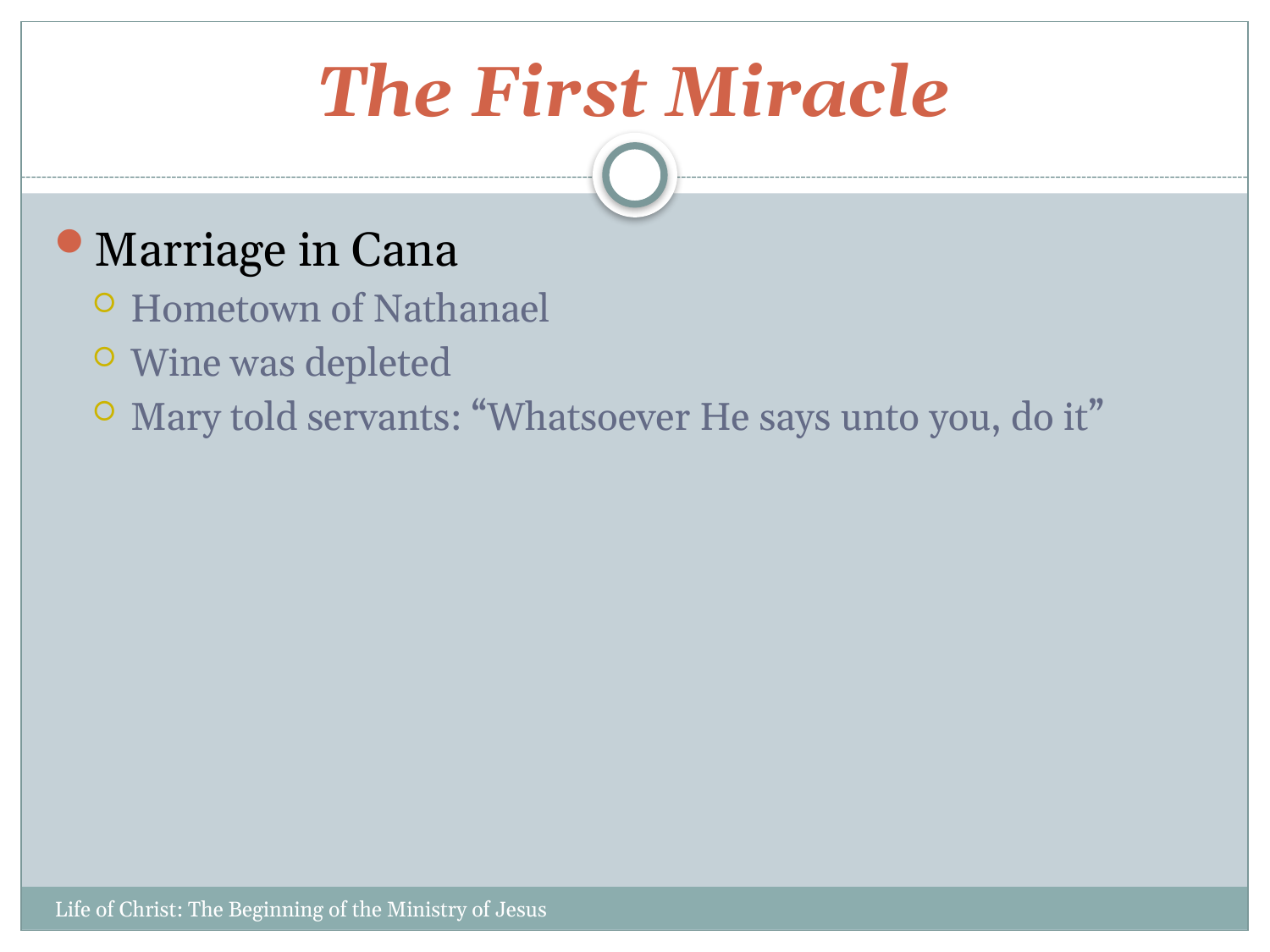

# The First Miracle
Marriage in Cana
Hometown of Nathanael
Wine was depleted
Mary told servants: “Whatsoever He says unto you, do it”
Life of Christ: The Beginning of the Ministry of Jesus